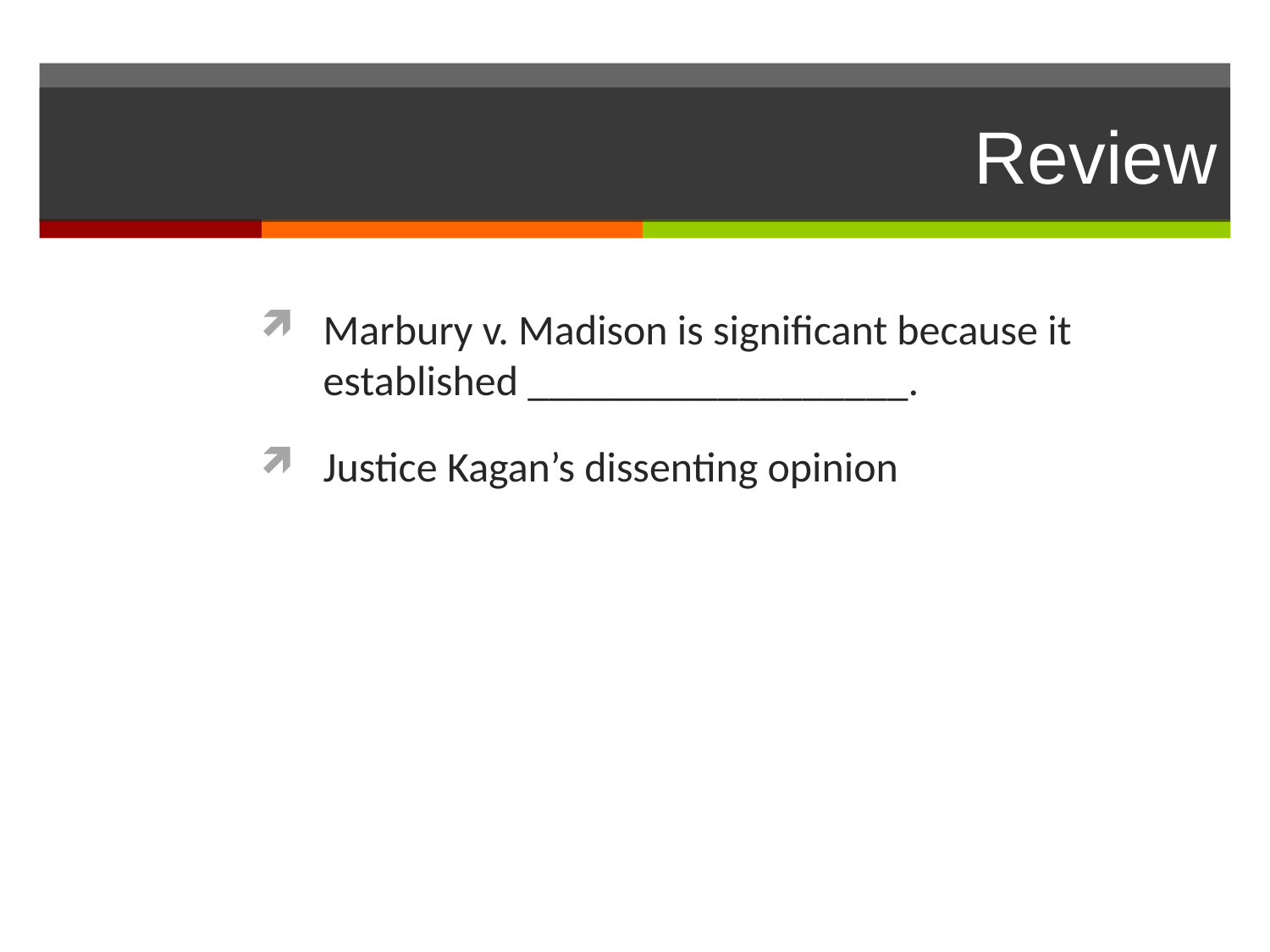

# Review
Marbury v. Madison is significant because it established __________________.
Justice Kagan’s dissenting opinion